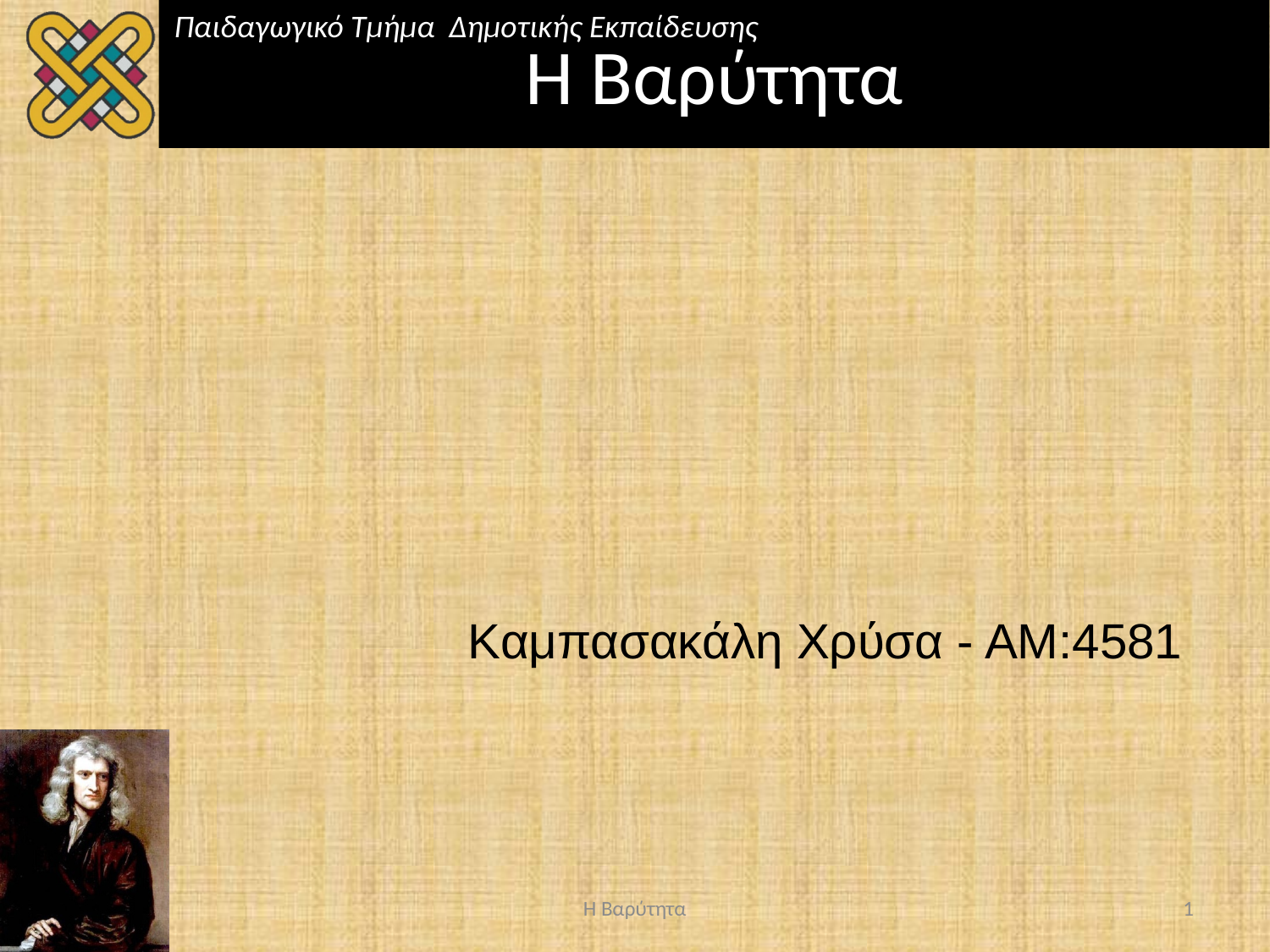

Παιδαγωγικό Τμήμα  Δημοτικής Εκπαίδευσης
# Η Βαρύτητα
Καμπασακάλη Χρύσα - ΑΜ:4581
Η Βαρύτητα
1